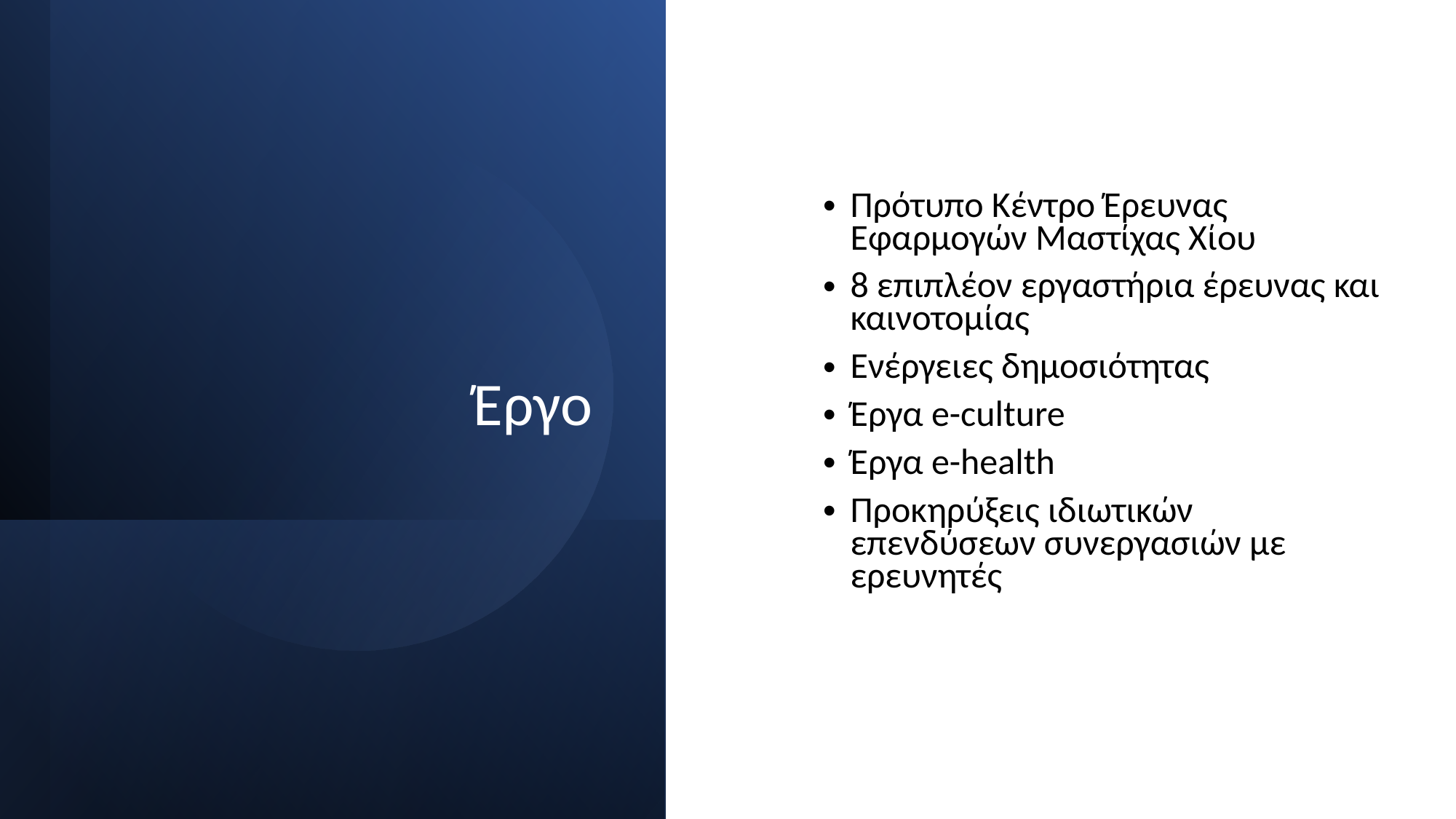

Πρότυπο Κέντρο Έρευνας Εφαρμογών Μαστίχας Χίου
8 επιπλέον εργαστήρια έρευνας και καινοτομίας
Ενέργειες δημοσιότητας
Έργα e-culture
Έργα e-health
Προκηρύξεις ιδιωτικών επενδύσεων συνεργασιών με ερευνητές

Έργο